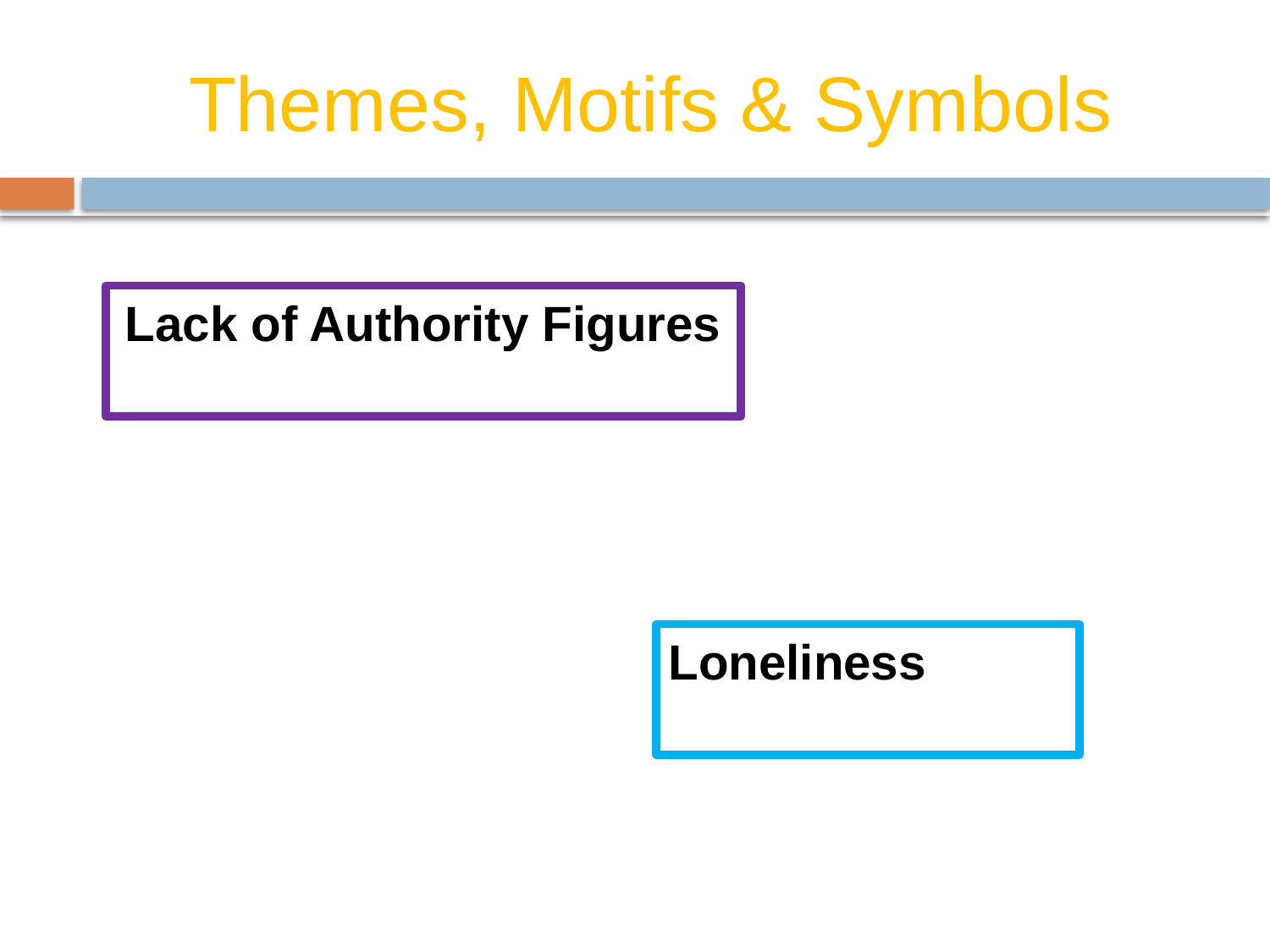

# Themes, Motifs & Symbols
Lack of Authority Figures

Loneliness